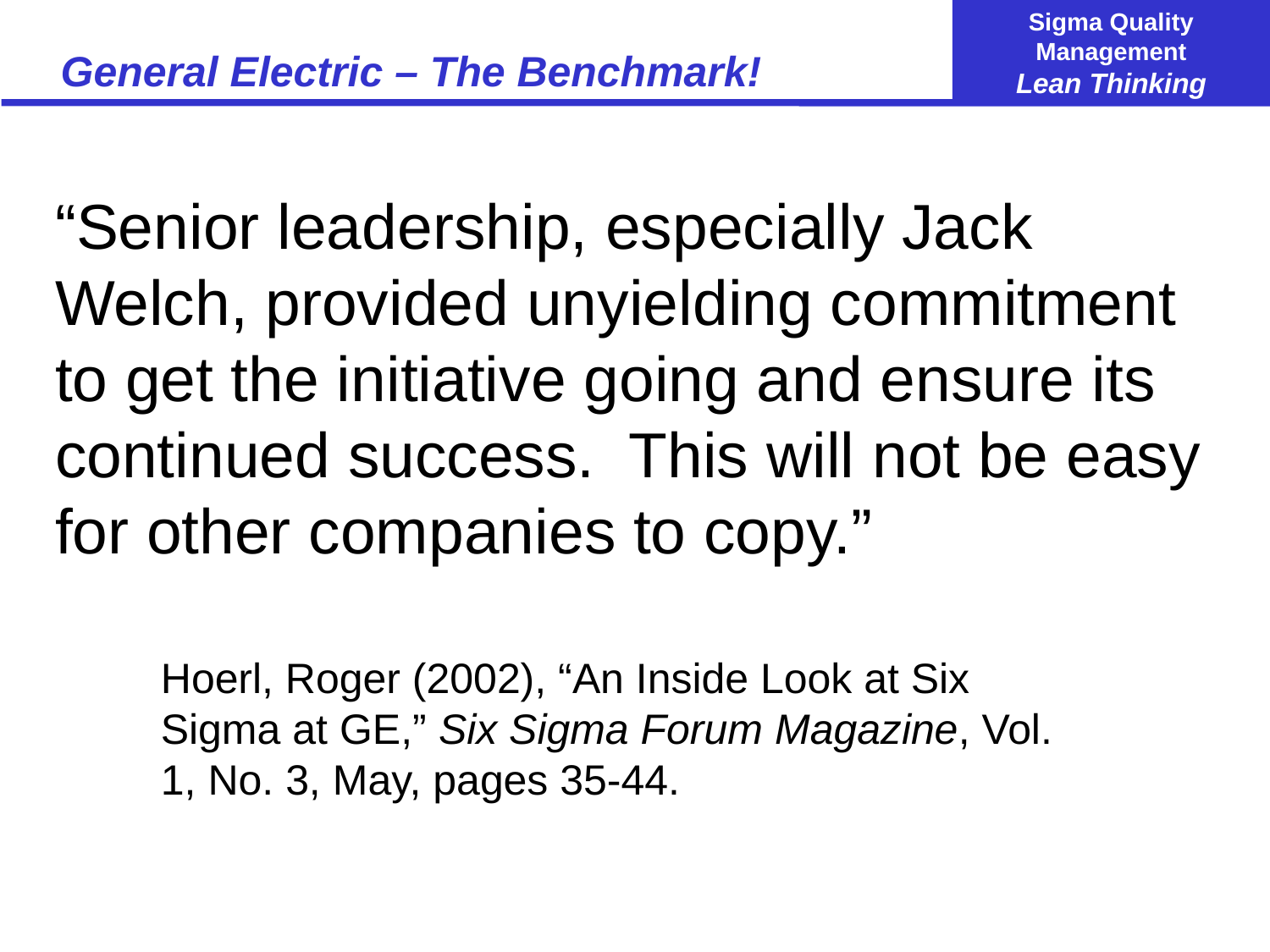

# General Electric – The Benchmark!
“Senior leadership, especially Jack Welch, provided unyielding commitment to get the initiative going and ensure its continued success.  This will not be easy for other companies to copy.”
Hoerl, Roger (2002), “An Inside Look at Six Sigma at GE,” Six Sigma Forum Magazine, Vol. 1, No. 3, May, pages 35-44.